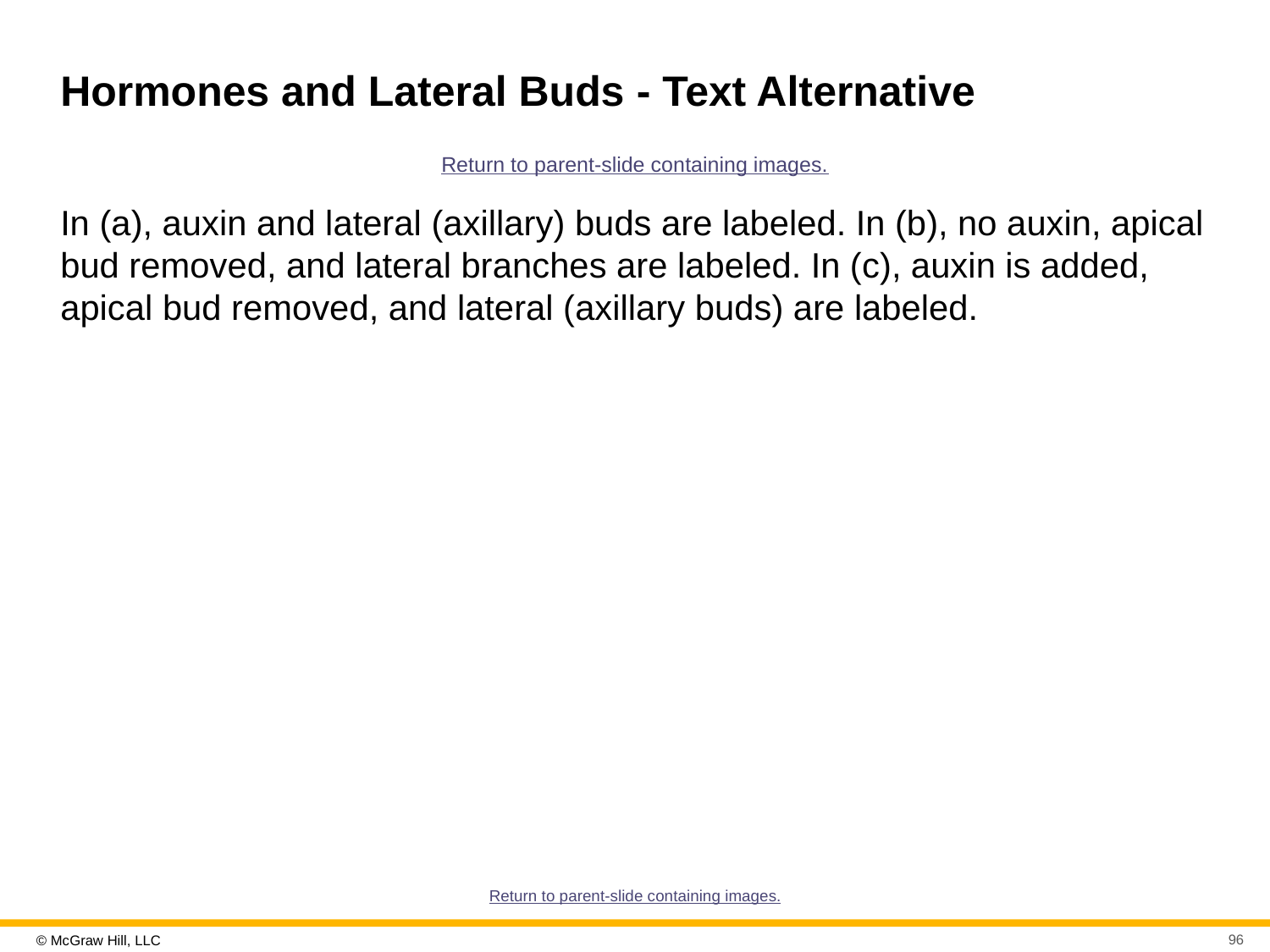

# Hormones and Lateral Buds - Text Alternative
Return to parent-slide containing images.
In (a), auxin and lateral (axillary) buds are labeled. In (b), no auxin, apical bud removed, and lateral branches are labeled. In (c), auxin is added, apical bud removed, and lateral (axillary buds) are labeled.
Return to parent-slide containing images.
96